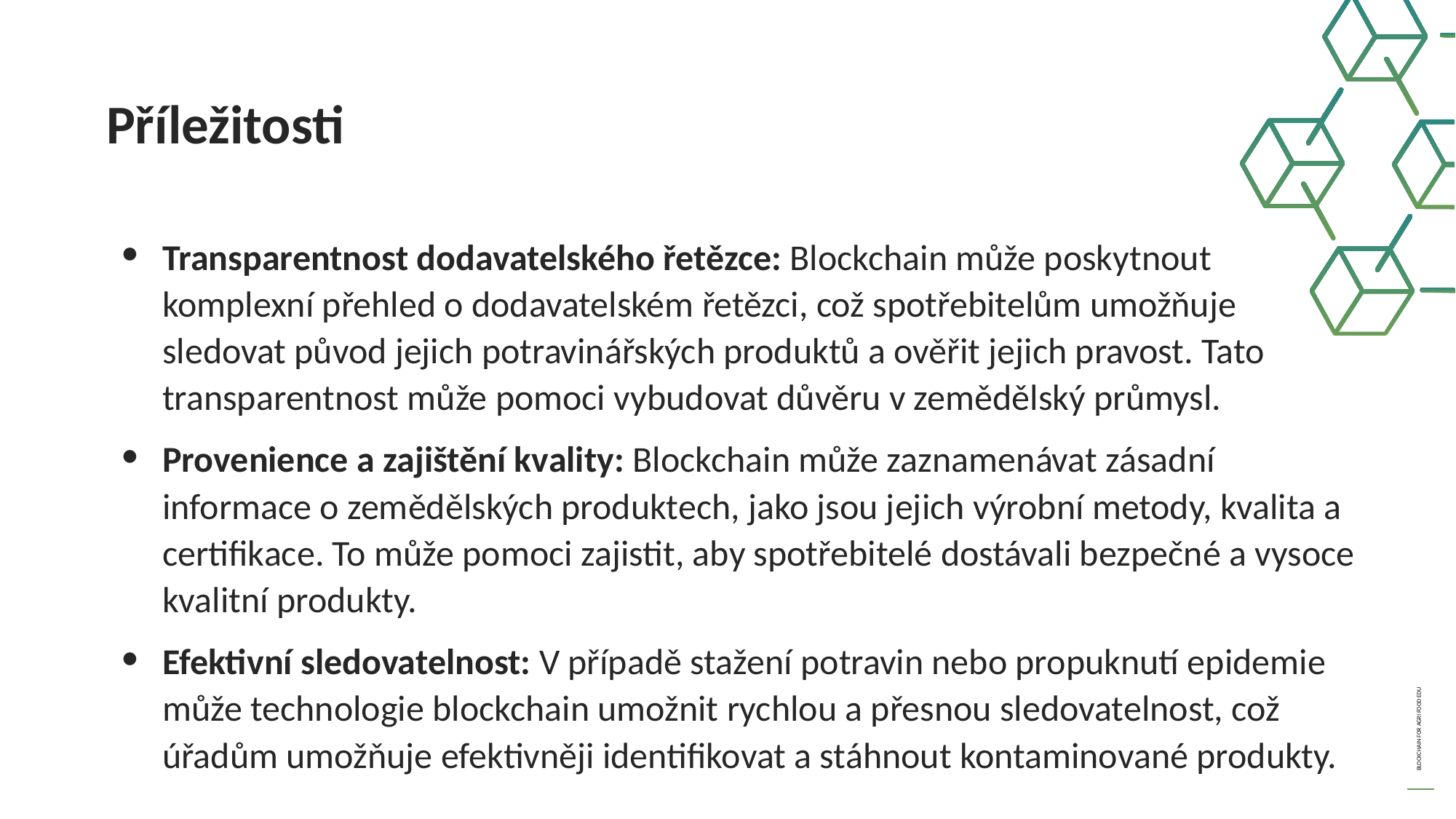

Příležitosti
Transparentnost dodavatelského řetězce: Blockchain může poskytnout komplexní přehled o dodavatelském řetězci, což spotřebitelům umožňuje sledovat původ jejich potravinářských produktů a ověřit jejich pravost. Tato transparentnost může pomoci vybudovat důvěru v zemědělský průmysl.
Provenience a zajištění kvality: Blockchain může zaznamenávat zásadní informace o zemědělských produktech, jako jsou jejich výrobní metody, kvalita a certifikace. To může pomoci zajistit, aby spotřebitelé dostávali bezpečné a vysoce kvalitní produkty.
Efektivní sledovatelnost: V případě stažení potravin nebo propuknutí epidemie může technologie blockchain umožnit rychlou a přesnou sledovatelnost, což úřadům umožňuje efektivněji identifikovat a stáhnout kontaminované produkty.